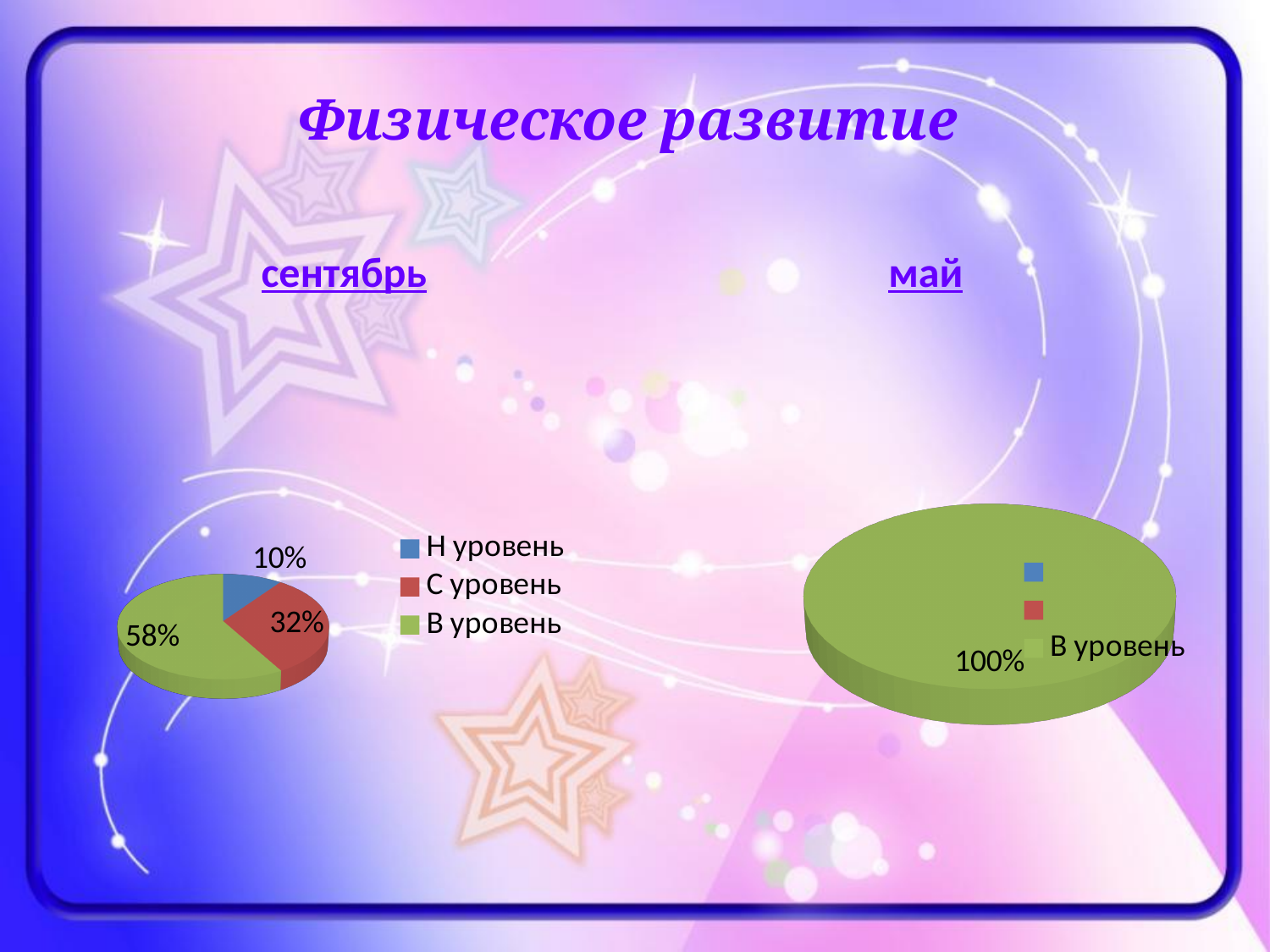

# Физическое развитие
сентябрь
май

[unsupported chart]

[unsupported chart]